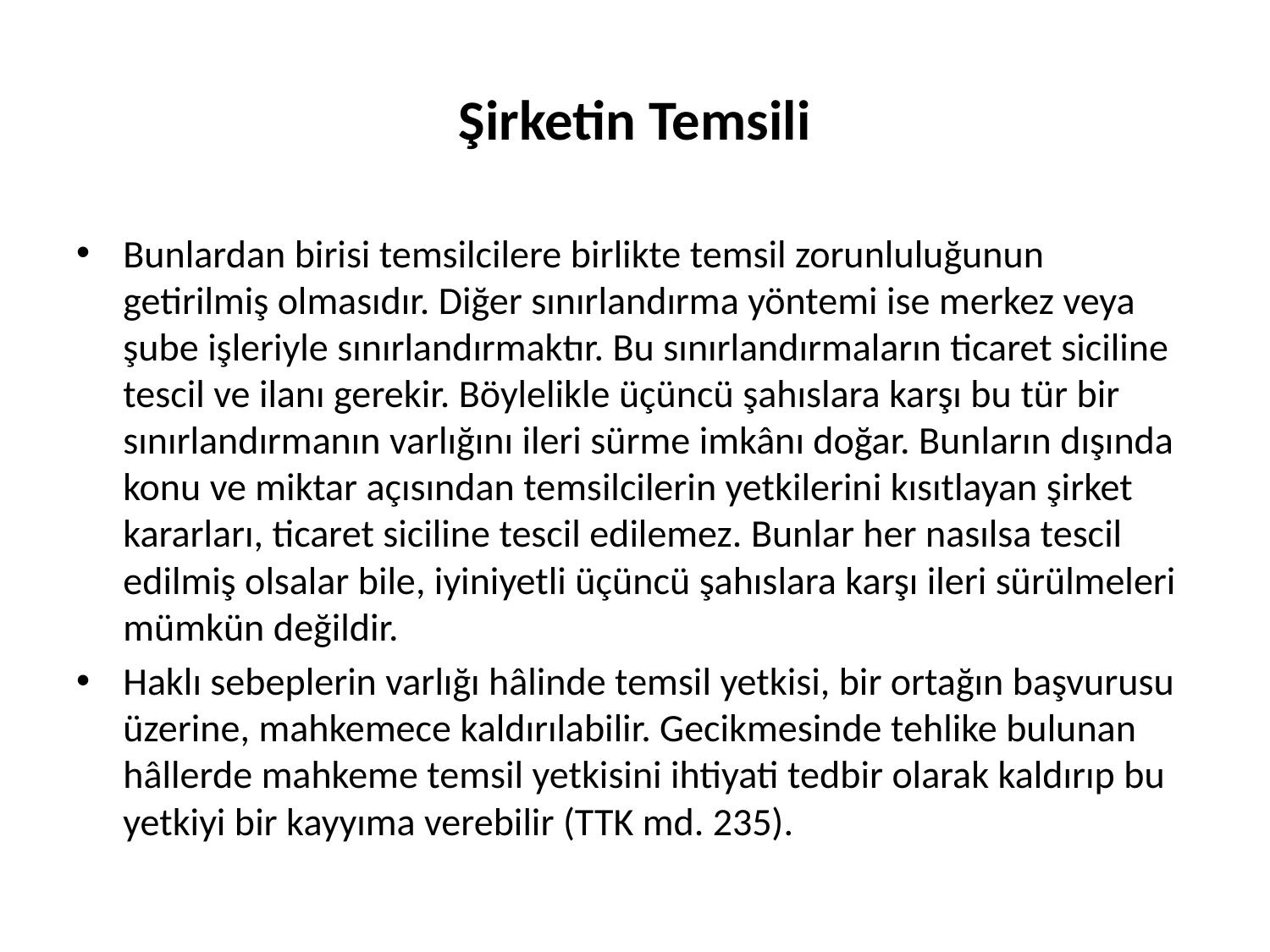

# Şirketin Temsili
Bunlardan birisi temsilcilere birlikte temsil zorunluluğunun getirilmiş olmasıdır. Diğer sınırlandırma yöntemi ise merkez veya şube işleriyle sınırlandırmaktır. Bu sınırlandırmaların ticaret siciline tescil ve ilanı gerekir. Böylelikle üçüncü şahıslara karşı bu tür bir sınırlandırmanın varlığını ileri sürme imkânı doğar. Bunların dışında konu ve miktar açısından temsilcilerin yetkilerini kısıtlayan şirket kararları, ticaret siciline tescil edilemez. Bunlar her nasılsa tescil edilmiş olsalar bile, iyiniyetli üçüncü şahıslara karşı ileri sürülmeleri mümkün değildir.
Haklı sebeplerin varlığı hâlinde temsil yetkisi, bir ortağın başvurusu üzerine, mahkemece kaldırılabilir. Gecikmesinde tehlike bulunan hâllerde mahkeme temsil yetkisini ihtiyati tedbir olarak kaldırıp bu yetkiyi bir kayyıma verebilir (TTK md. 235).